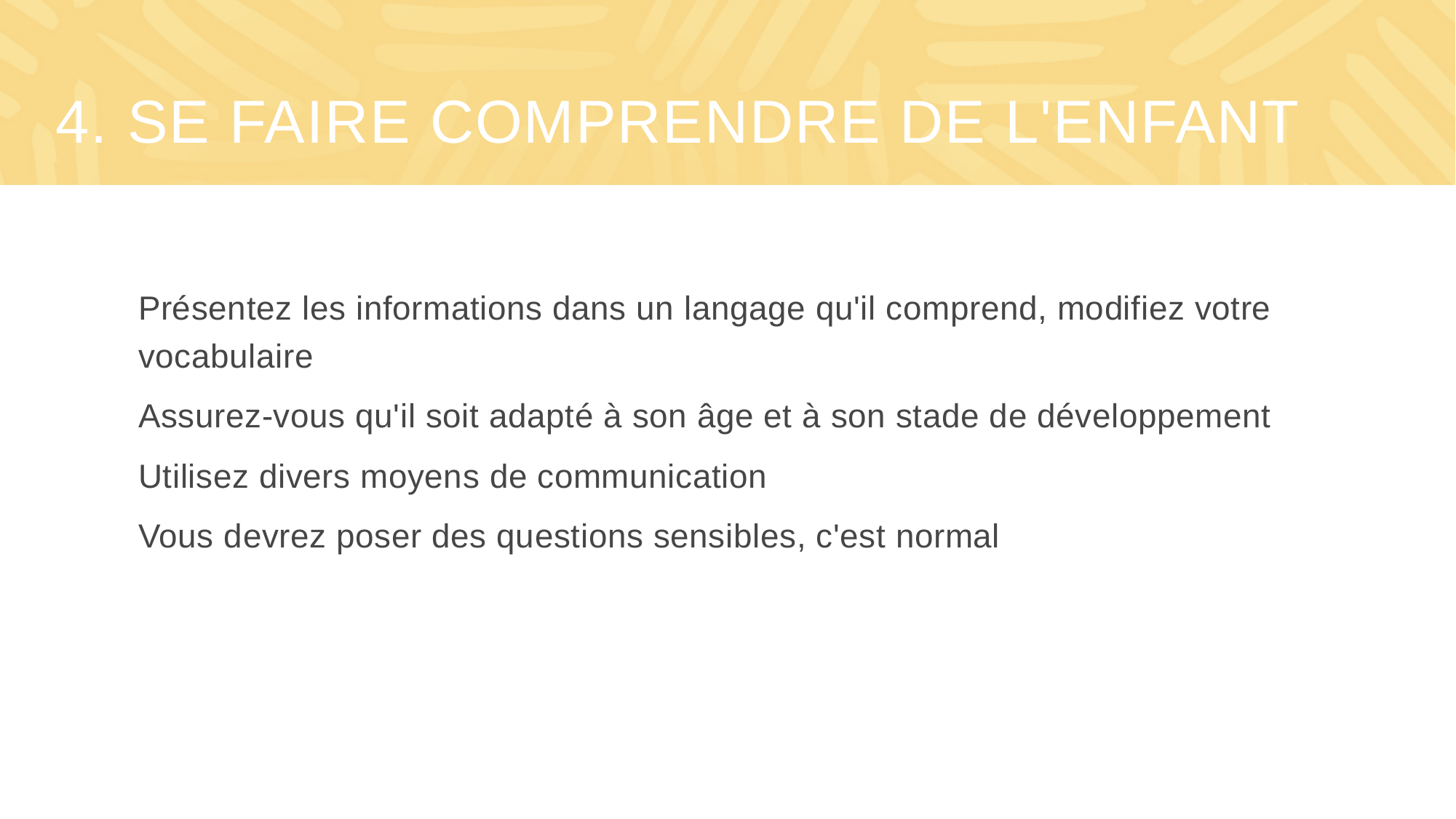

# 4. Se faire comprendre de l'enfant
Présentez les informations dans un langage qu'il comprend, modifiez votre vocabulaire
Assurez-vous qu'il soit adapté à son âge et à son stade de développement
Utilisez divers moyens de communication
Vous devrez poser des questions sensibles, c'est normal